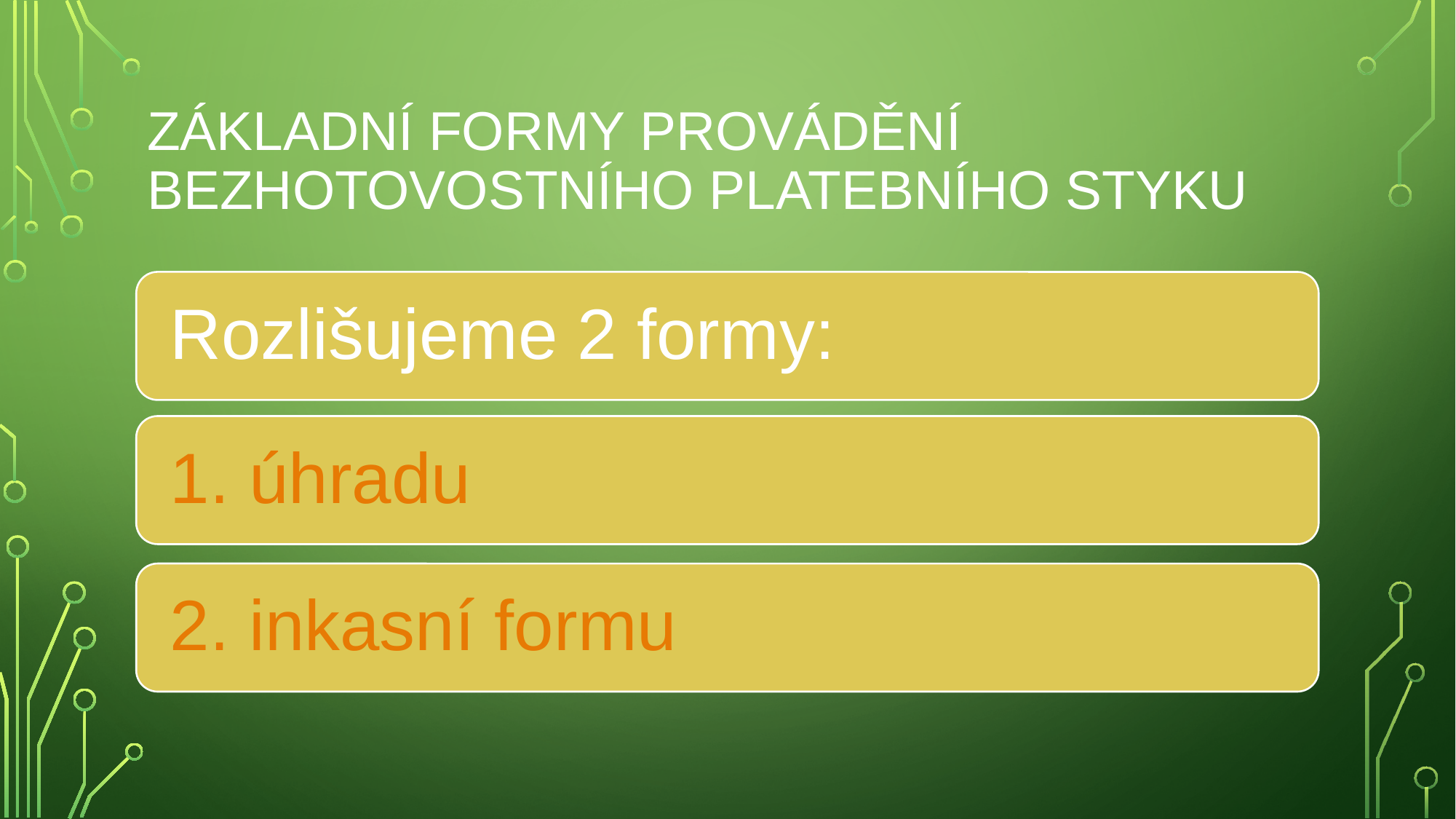

# Základní formy provádění bezhotovostního platebního styku
Rozlišujeme 2 formy:
1. úhradu
2. inkasní formu